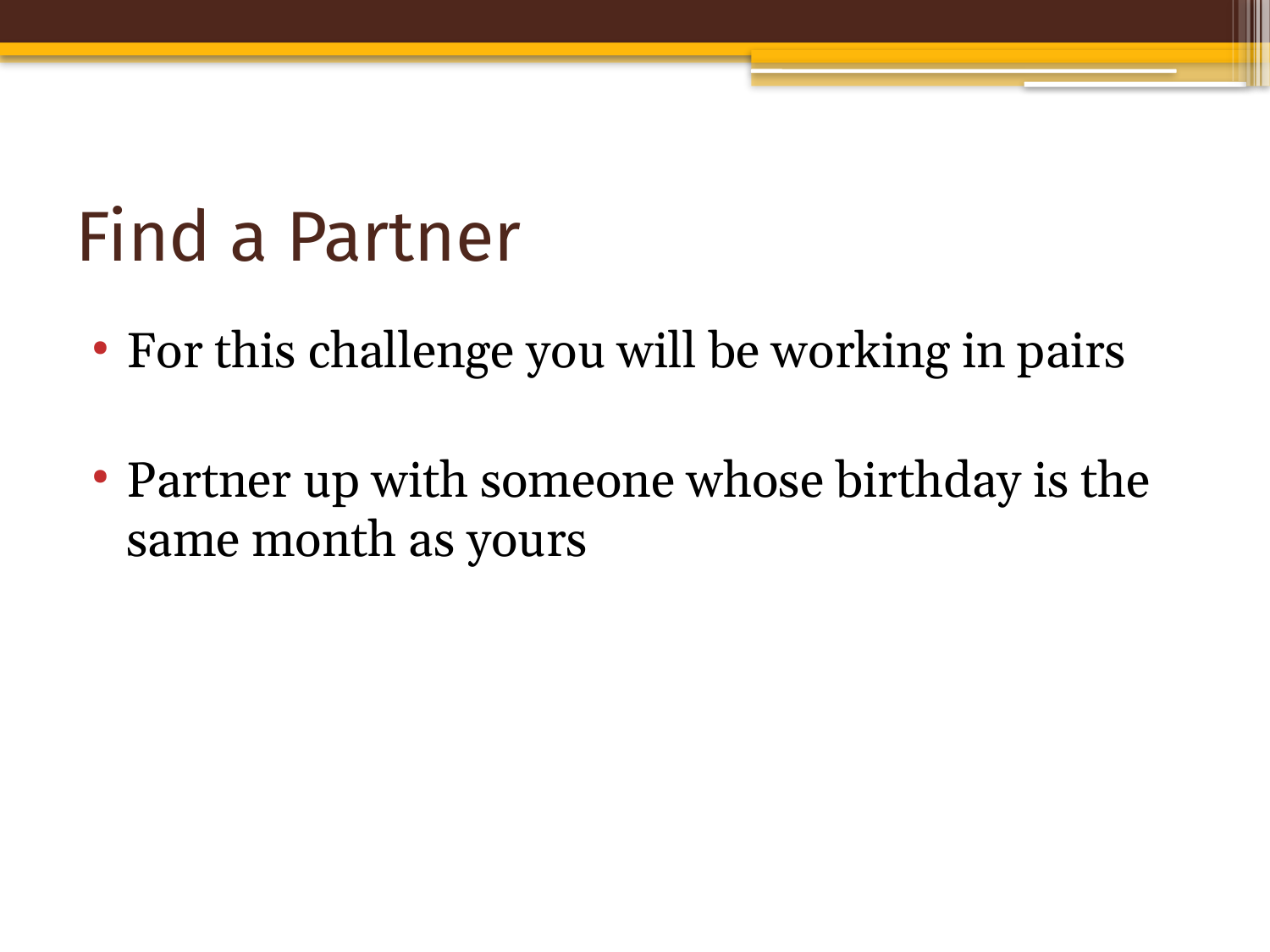

# Find a Partner
For this challenge you will be working in pairs

Partner up with someone whose birthday is the same month as yours